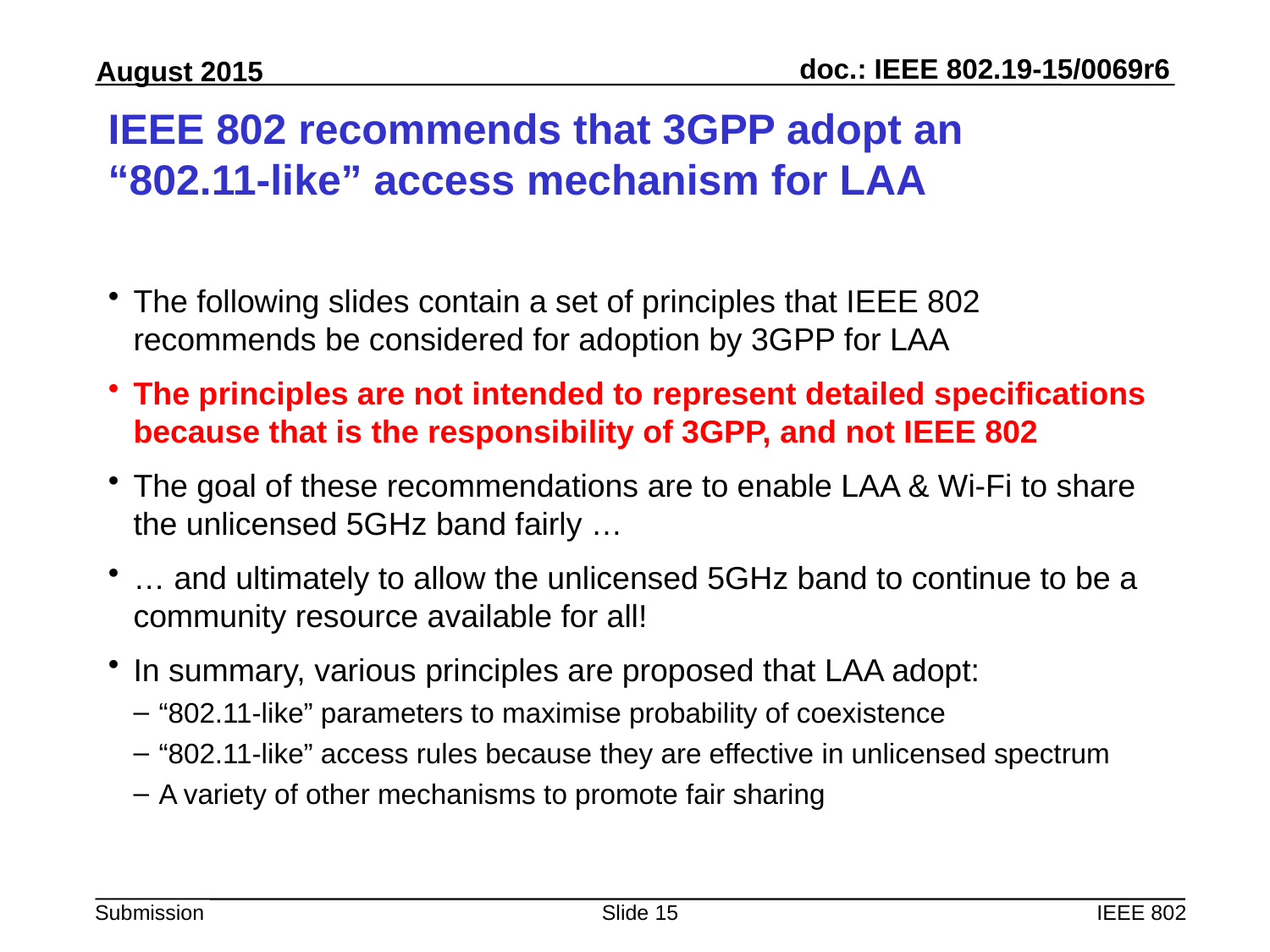

# IEEE 802 recommends that 3GPP adopt an “802.11-like” access mechanism for LAA
The following slides contain a set of principles that IEEE 802 recommends be considered for adoption by 3GPP for LAA
The principles are not intended to represent detailed specifications because that is the responsibility of 3GPP, and not IEEE 802
The goal of these recommendations are to enable LAA & Wi-Fi to share the unlicensed 5GHz band fairly …
… and ultimately to allow the unlicensed 5GHz band to continue to be a community resource available for all!
In summary, various principles are proposed that LAA adopt:
“802.11-like” parameters to maximise probability of coexistence
“802.11-like” access rules because they are effective in unlicensed spectrum
A variety of other mechanisms to promote fair sharing
Slide 15
IEEE 802